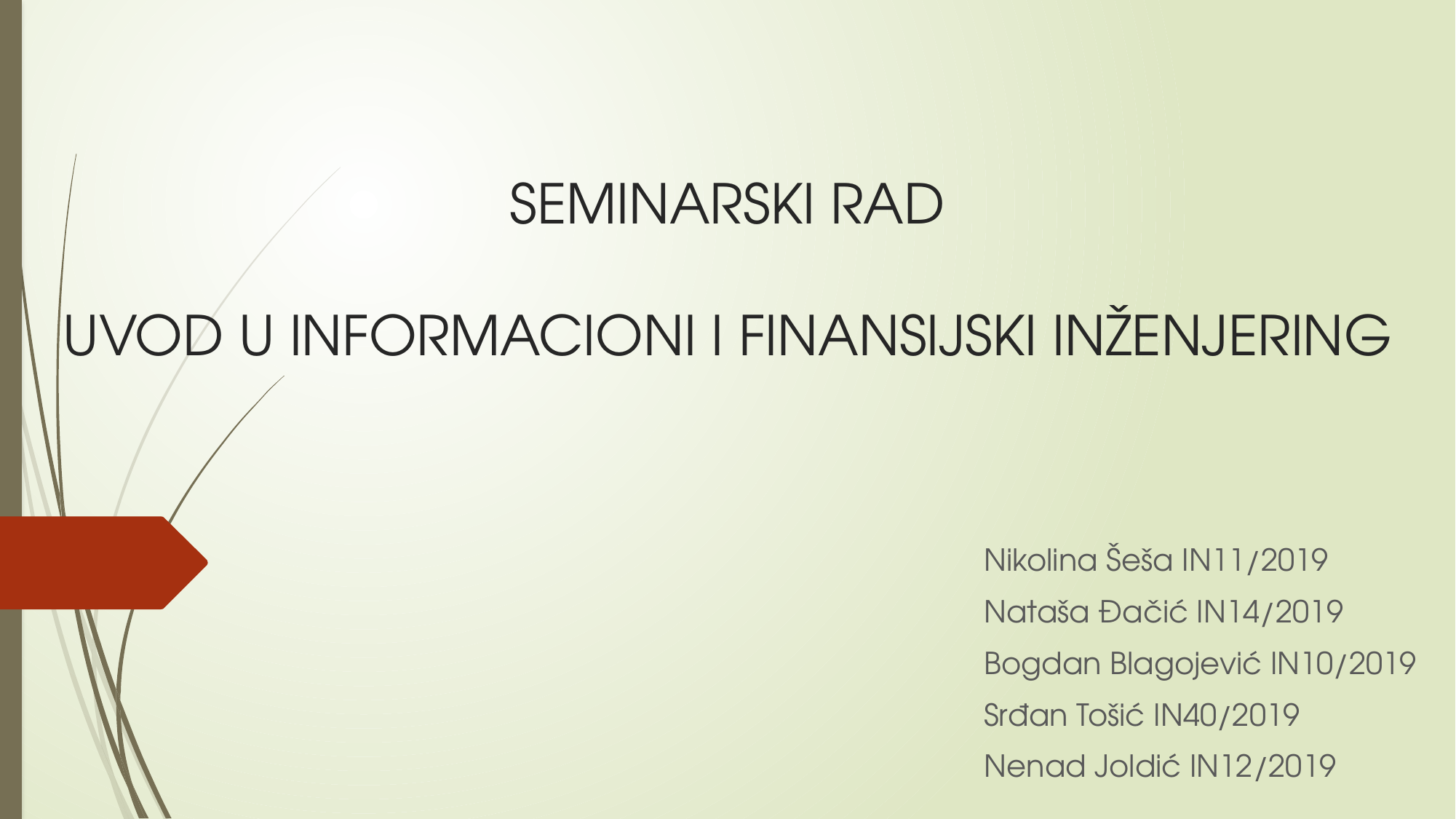

# SEMINARSKI RAD UVOD U INFORMACIONI I FINANSIJSKI INŽENJERING
Nikolina Šeša IN11/2019
Nataša Đačić IN14/2019
Bogdan Blagojević IN10/2019
Srđan Tošić IN40/2019
Nenad Joldić IN12/2019